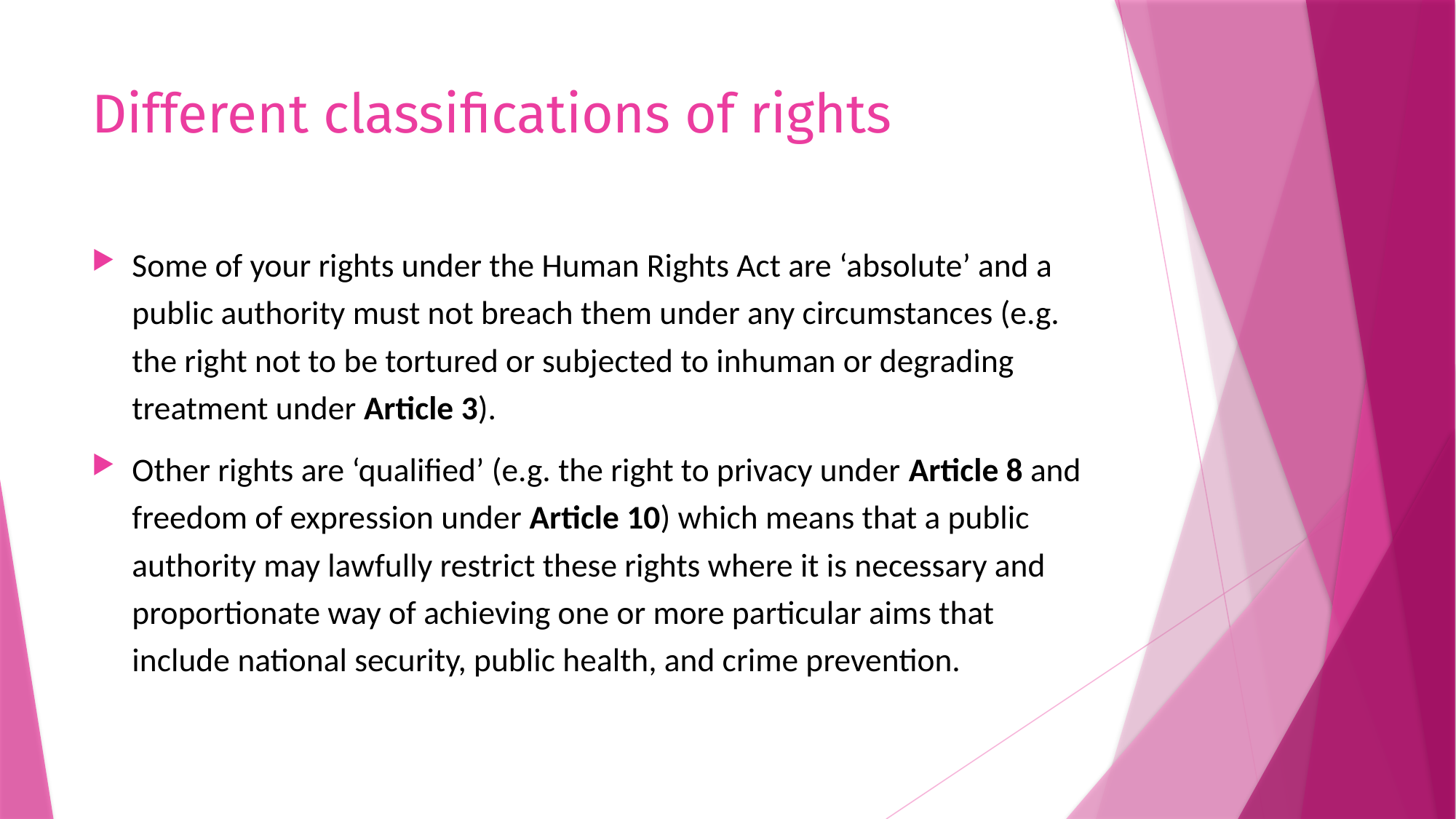

# Different classifications of rights
Some of your rights under the Human Rights Act are ‘absolute’ and a public authority must not breach them under any circumstances (e.g. the right not to be tortured or subjected to inhuman or degrading treatment under Article 3).
Other rights are ‘qualified’ (e.g. the right to privacy under Article 8 and freedom of expression under Article 10) which means that a public authority may lawfully restrict these rights where it is necessary and proportionate way of achieving one or more particular aims that include national security, public health, and crime prevention.